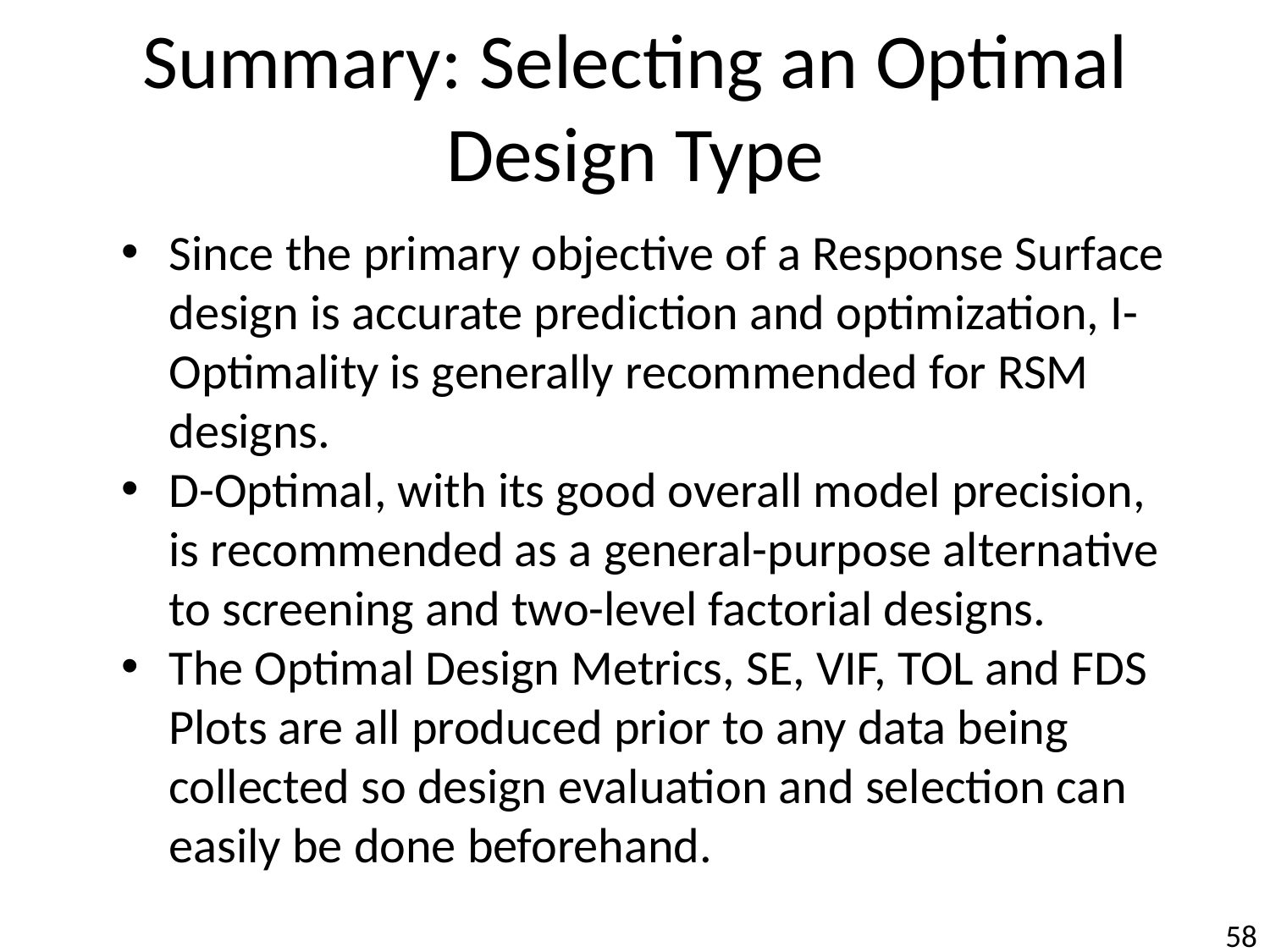

# Summary: Selecting an Optimal Design Type
Since the primary objective of a Response Surface design is accurate prediction and optimization, I-Optimality is generally recommended for RSM designs.
D-Optimal, with its good overall model precision, is recommended as a general-purpose alternative to screening and two-level factorial designs.
The Optimal Design Metrics, SE, VIF, TOL and FDS Plots are all produced prior to any data being collected so design evaluation and selection can easily be done beforehand.